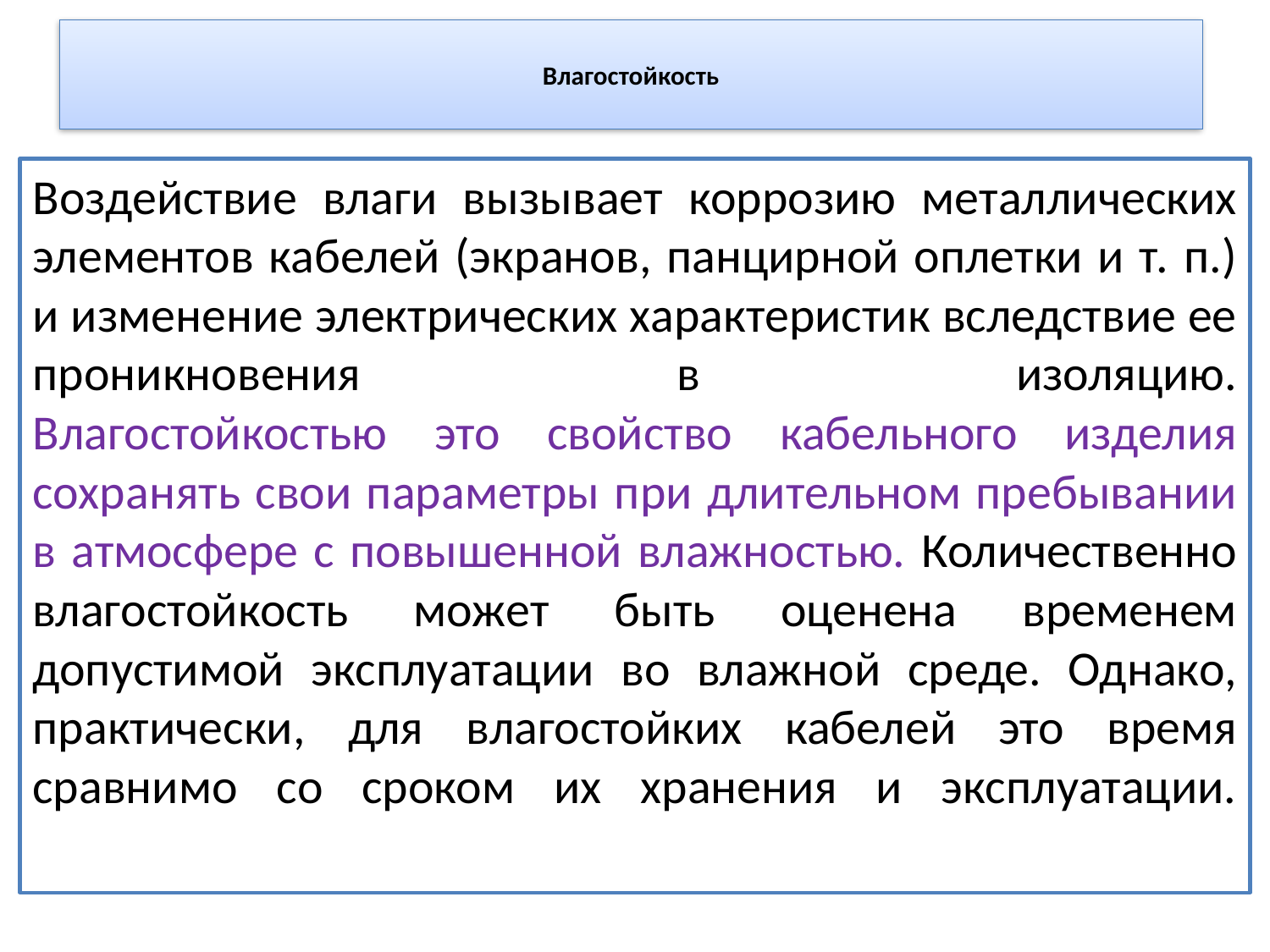

# Влагостойкость
Воздействие влаги вызывает коррозию металлических элементов кабелей (экранов, панцирной оплетки и т. п.) и изменение электрических характеристик вследствие ее проникновения в изоляцию.
Влагостойкостью это свойство кабельного изделия сохранять свои параметры при длительном пребывании в атмосфере с повышенной влажностью. Количественно влагостойкость может быть оценена временем допустимой эксплуатации во влажной среде. Однако, практически, для влагостойких кабелей это время сравнимо со сроком их хранения и эксплуатации.